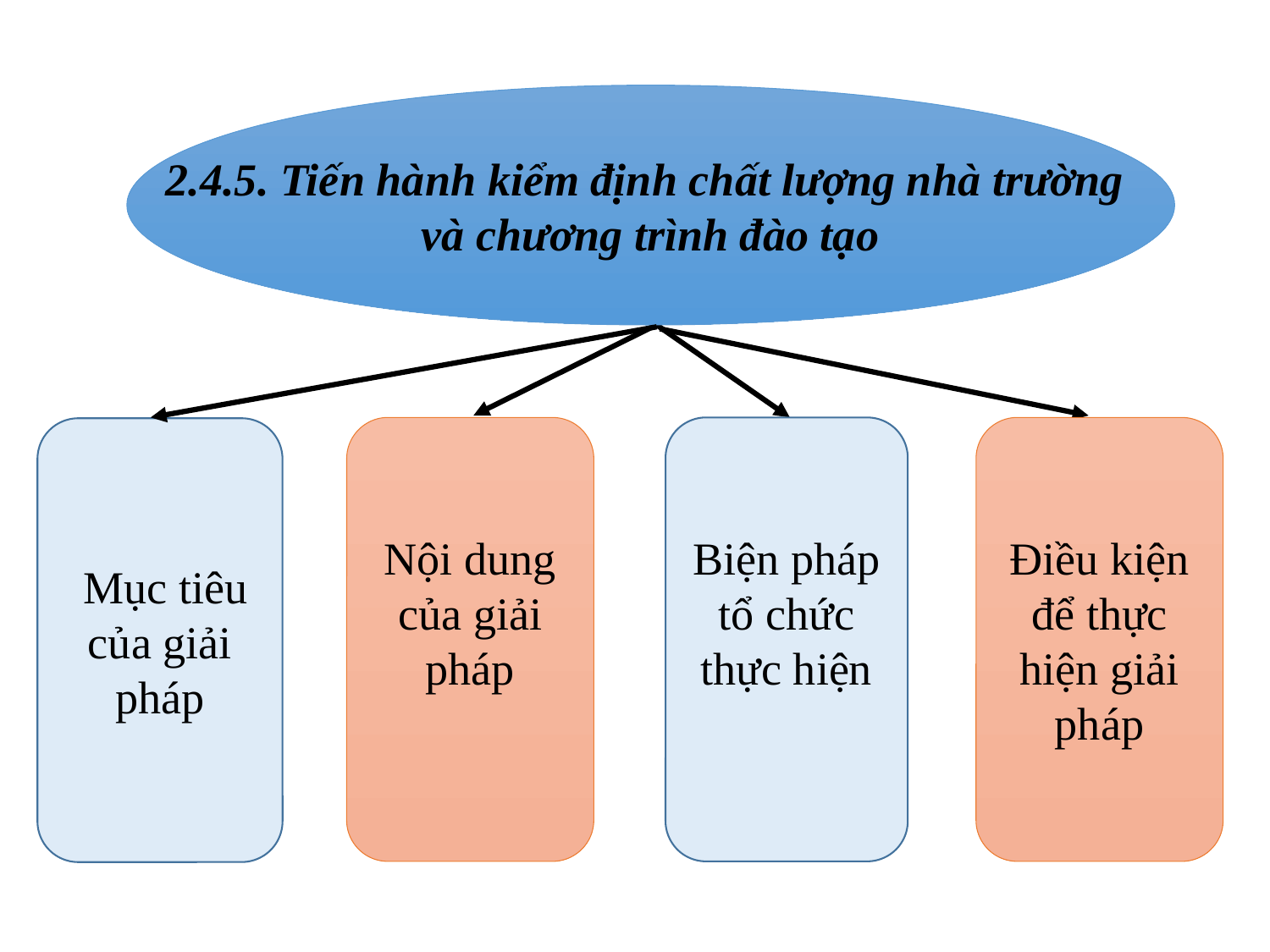

2.4.5. Tiến hành kiểm định chất lượng nhà trường
và chương trình đào tạo

Nội dung của giải pháp

Điều kiện để thực hiện giải pháp
Biện pháp tổ chức thực hiện

 Mục tiêu của giải pháp